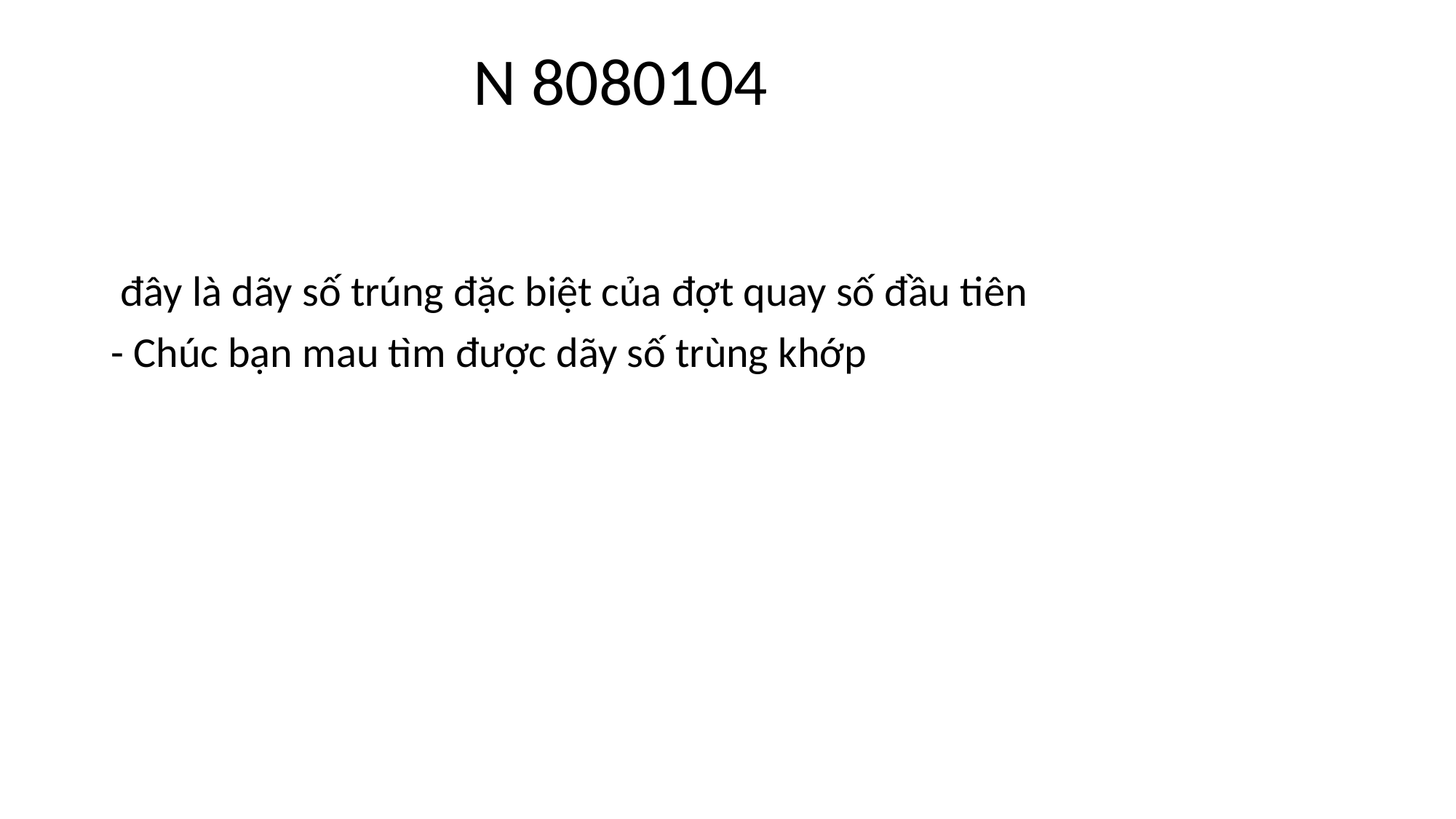

đây là dãy số trúng đặc biệt của đợt quay số đầu tiên
- Chúc bạn mau tìm được dãy số trùng khớp
# N 8080104